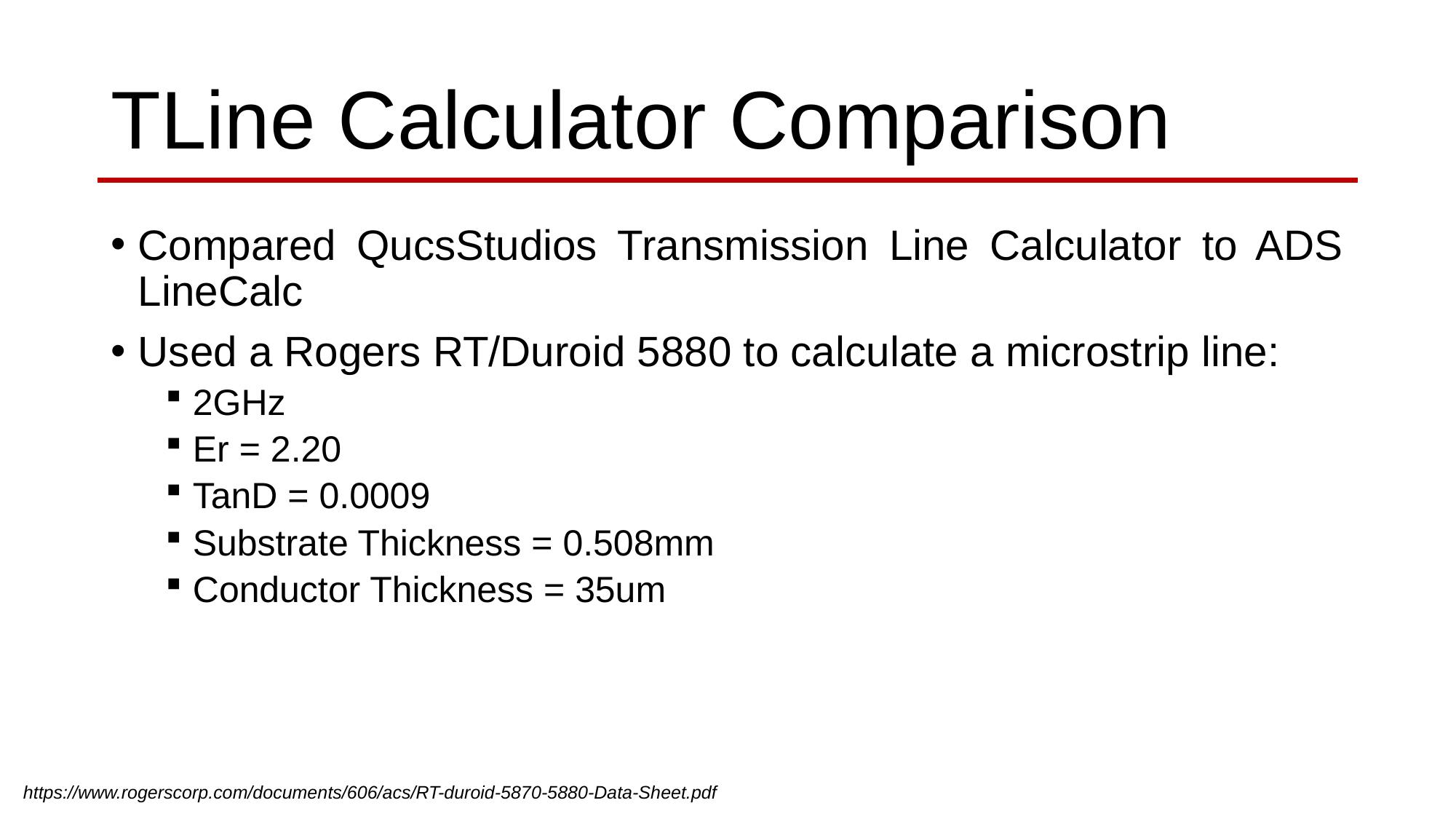

# TLine Calculator Comparison
Compared QucsStudios Transmission Line Calculator to ADS LineCalc
Used a Rogers RT/Duroid 5880 to calculate a microstrip line:
2GHz
Er = 2.20
TanD = 0.0009
Substrate Thickness = 0.508mm
Conductor Thickness = 35um
https://www.rogerscorp.com/documents/606/acs/RT-duroid-5870-5880-Data-Sheet.pdf